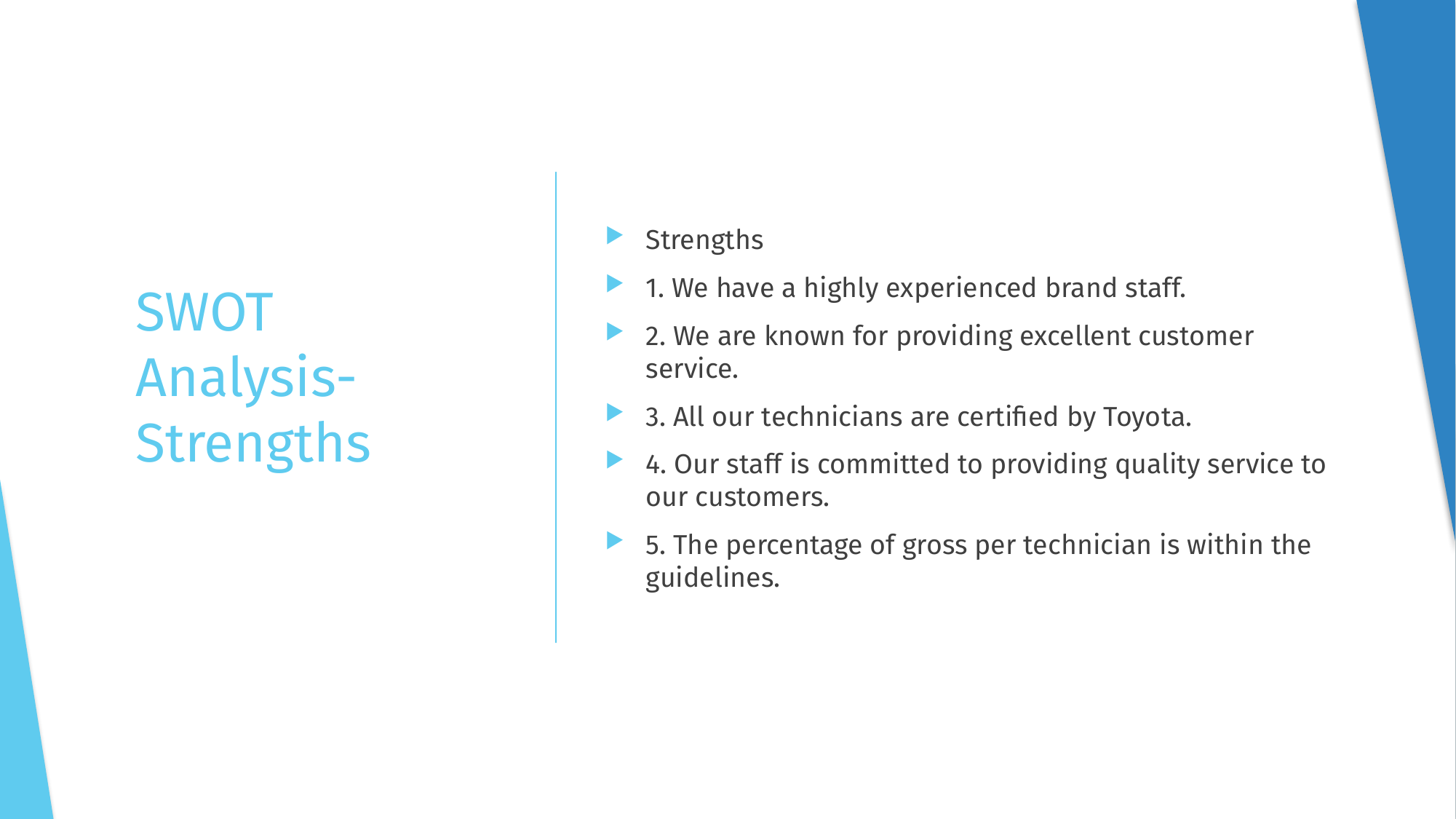

Strengths
1. We have a highly experienced brand staff.
2. We are known for providing excellent customer service.
3. All our technicians are certified by Toyota.
4. Our staff is committed to providing quality service to our customers.
5. The percentage of gross per technician is within the guidelines.
# SWOT Analysis- Strengths